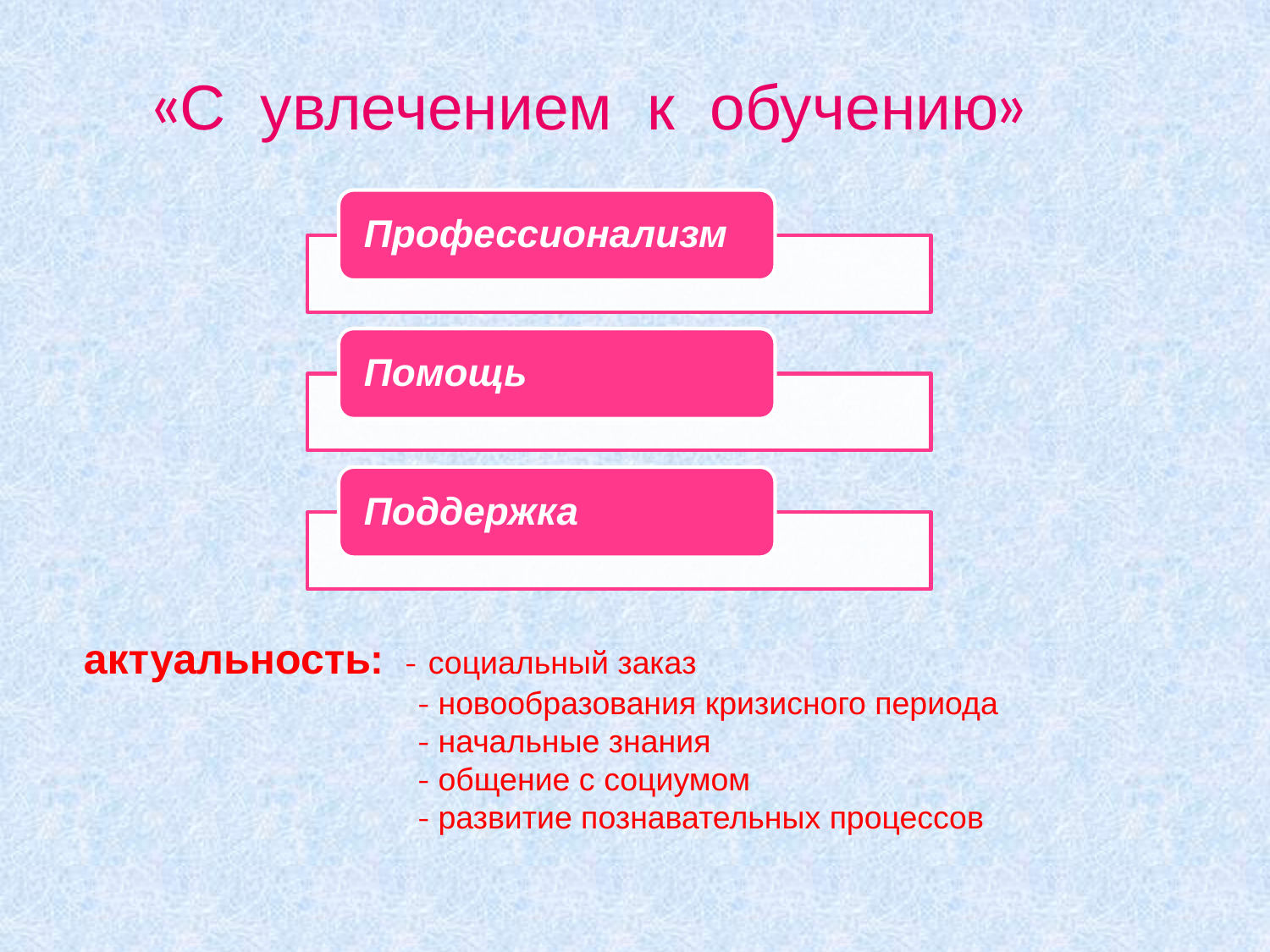

# «С  увлечением  к  обучению»

 актуальность:  - социальный заказ
                                       - новообразования кризисного периода
                                       - начальные знания
                                       - общение с социумом
                                       - развитие познавательных процессов
Профессионализм
Помощь
Поддержка